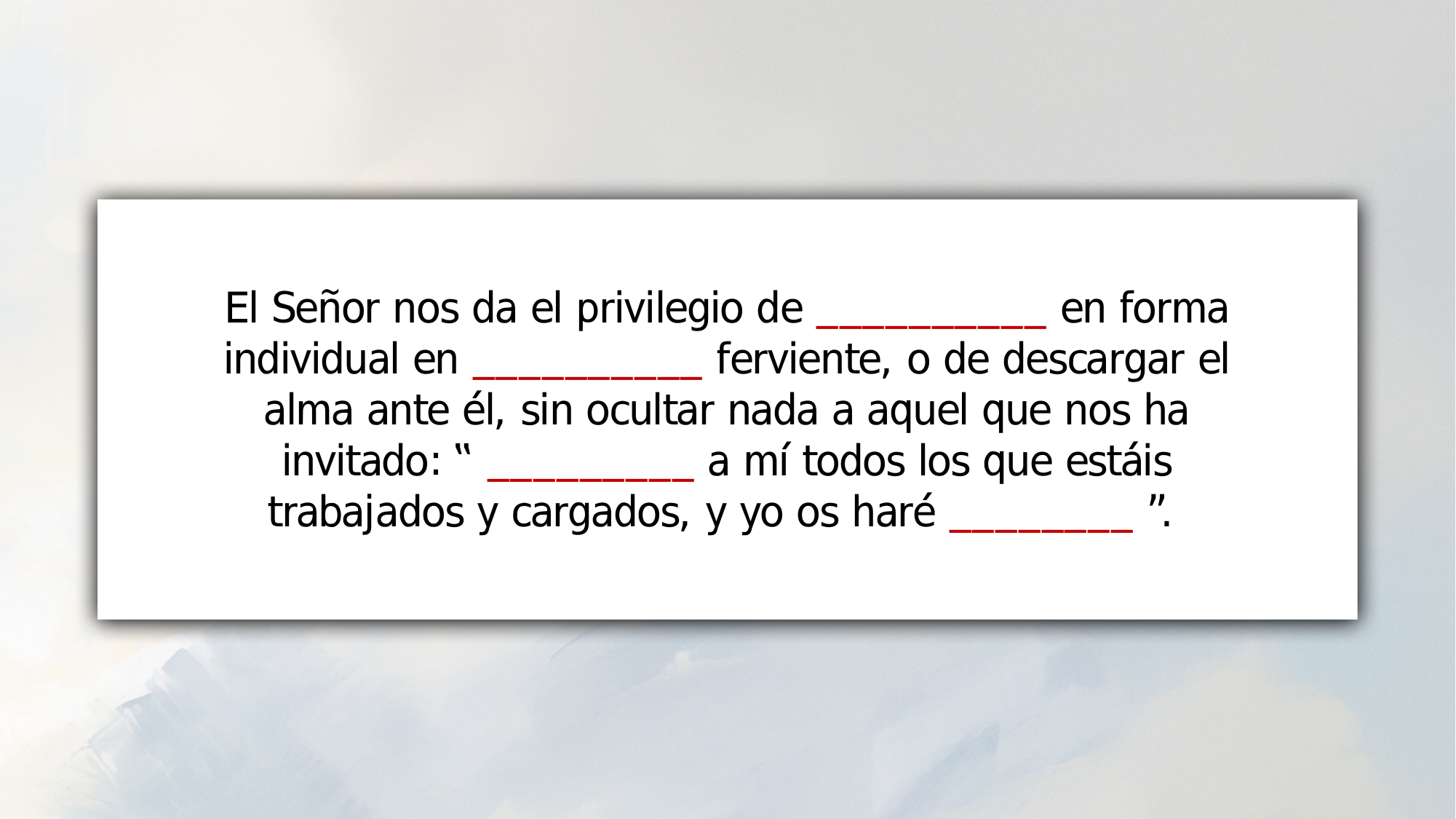

El Señor nos da el privilegio de __________ en forma individual en __________ ferviente, o de descargar el alma ante él, sin ocultar nada a aquel que nos ha invitado: “ _________ a mí todos los que estáis trabajados y cargados, y yo os haré ________ ”.